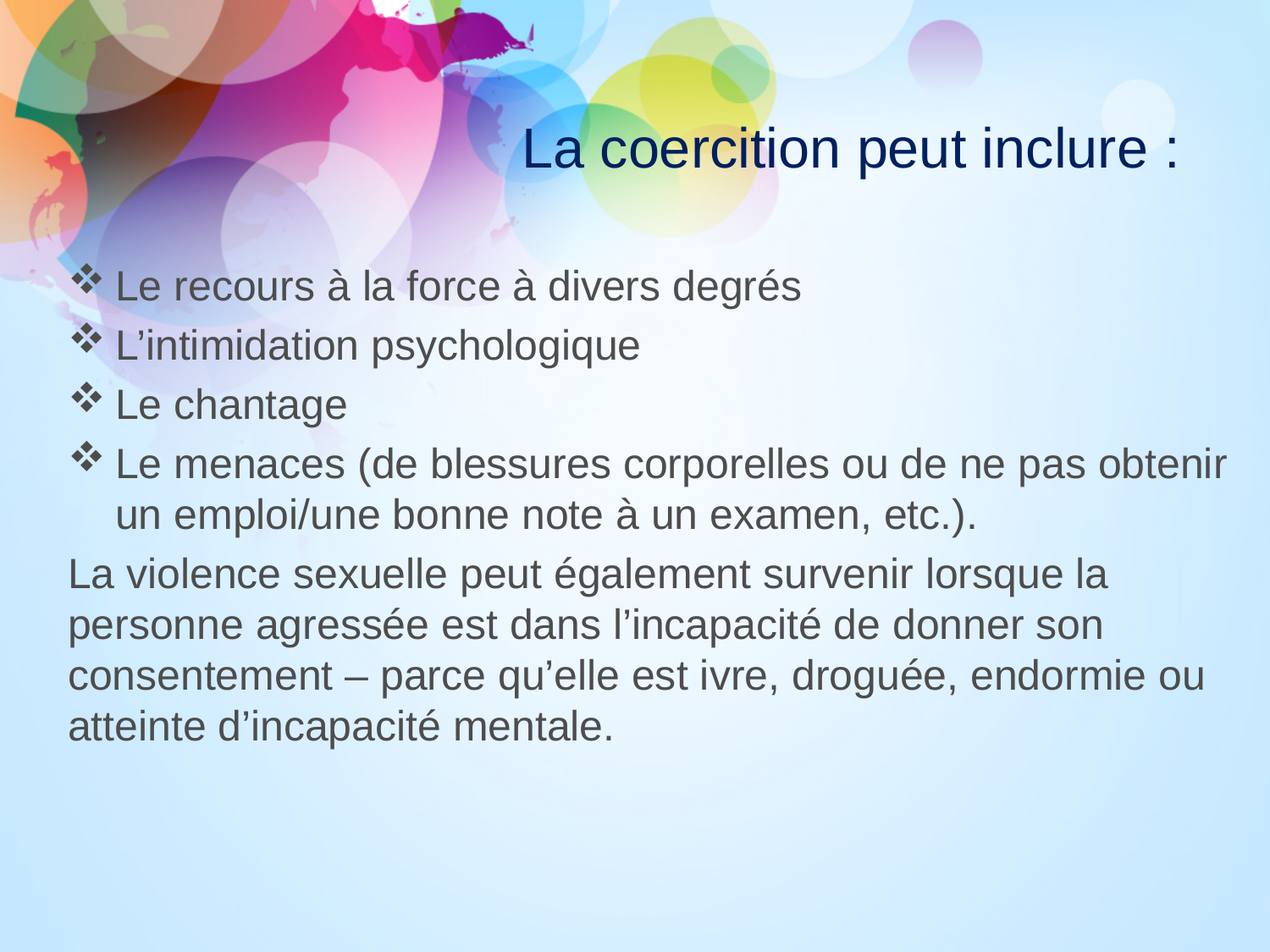

# La coercition peut inclure :

Le recours à la force à divers degrés
L’intimidation psychologique
Le chantage
Le menaces (de blessures corporelles ou de ne pas obtenir un emploi/une bonne note à un examen, etc.).
La violence sexuelle peut également survenir lorsque la personne agressée est dans l’incapacité de donner son consentement – parce qu’elle est ivre, droguée, endormie ou atteinte d’incapacité mentale.